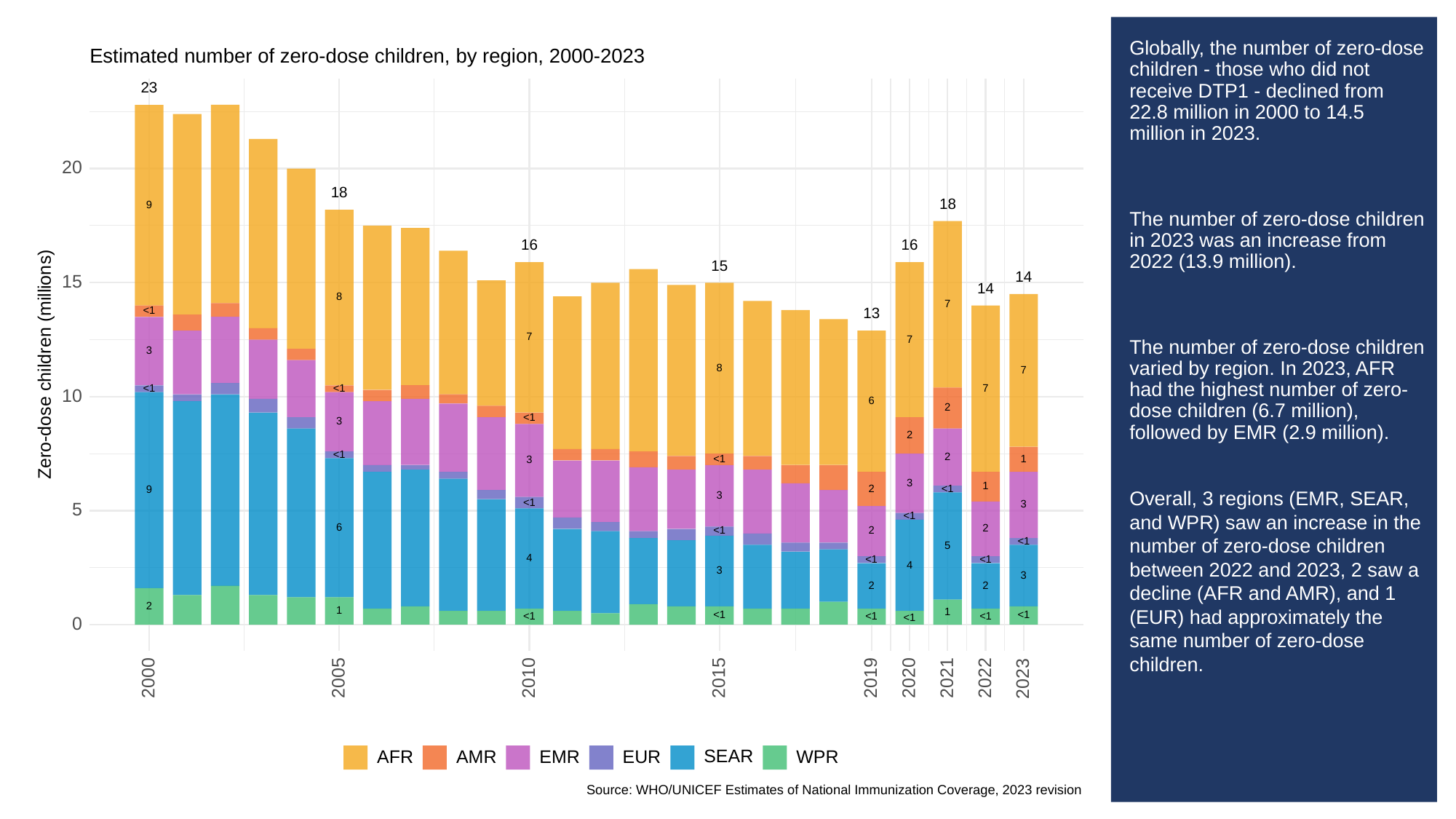

# Globally, the number of zero-dose children - those who did not receive DTP1 - declined from 22.8 million in 2000 to 14.5 million in 2023.

The number of zero-dose children in 2023 was an increase from 2022 (13.9 million).

The number of zero-dose children varied by region. In 2023, AFR had the highest number of zero-dose children (6.7 million), followed by EMR (2.9 million).

Overall, 3 regions (EMR, SEAR, and WPR) saw an increase in the number of zero-dose children between 2022 and 2023, 2 saw a decline (AFR and AMR), and 1 (EUR) had approximately the same number of zero-dose children.

Estimated number of zero-dose children, by region, 2000-2023

23

20

18
18
9

16
16

15

14
15

14

8

7

<1
13

7
7

3

Zero-dose children (millions)

8
7

<1
<1
7

10

6

2

<1

3

2

<1

2

<1
1

3

3
1

2
<1

9

3

<1

3

5

<1

6
2

<1
2

<1

5

4
<1
<1

4

3

3
2
2

2

1
1

<1
<1
<1
<1
<1

<1
0

2023
2000
2005
2010
2015
2019
2020
2021
2022

SEAR
EUR
AFR
AMR
EMR
WPR
Source: WHO/UNICEF Estimates of National Immunization Coverage, 2023 revision